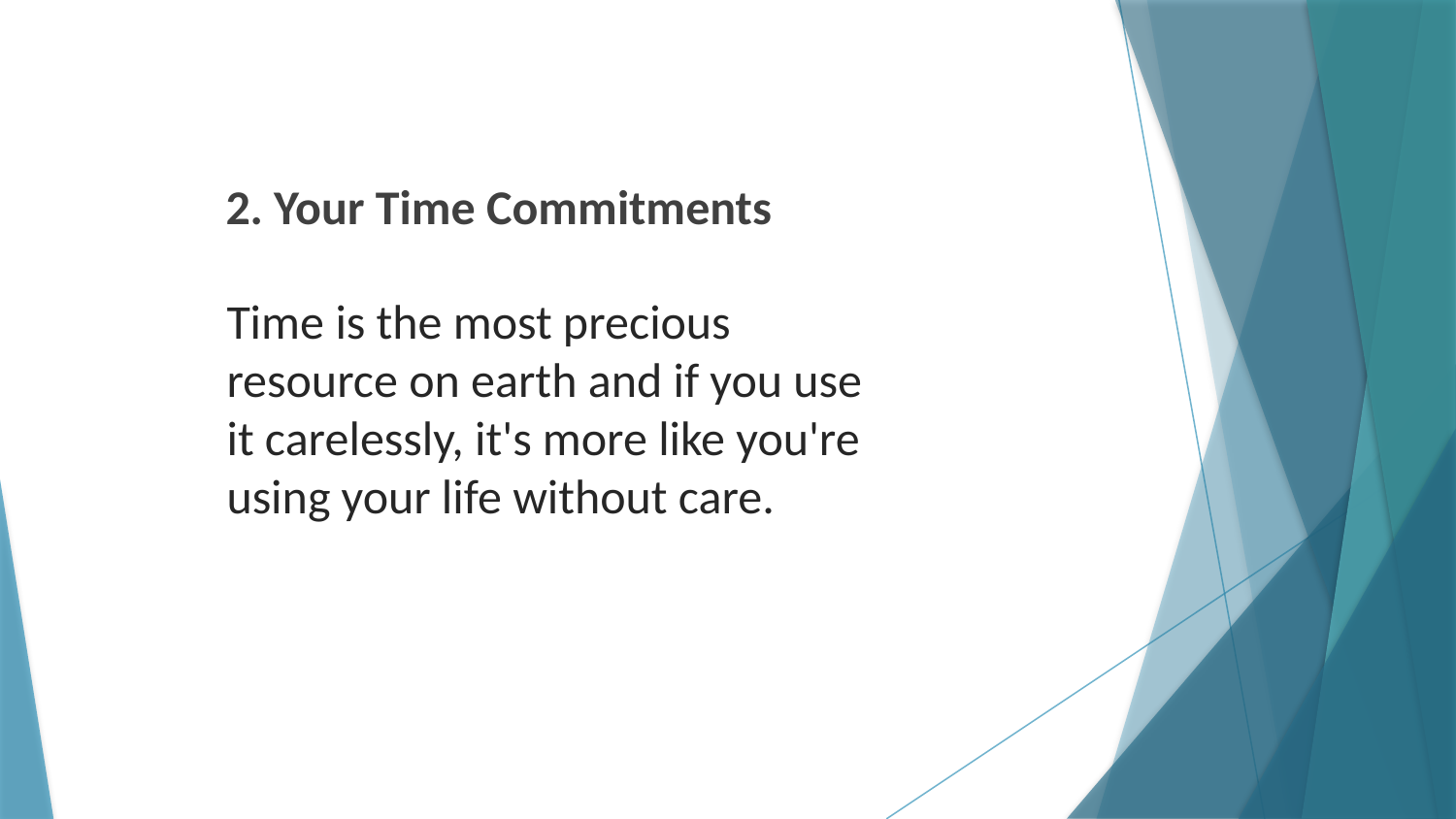

2. Your Time Commitments
Time is the most precious resource on earth and if you use it carelessly, it's more like you're using your life without care.